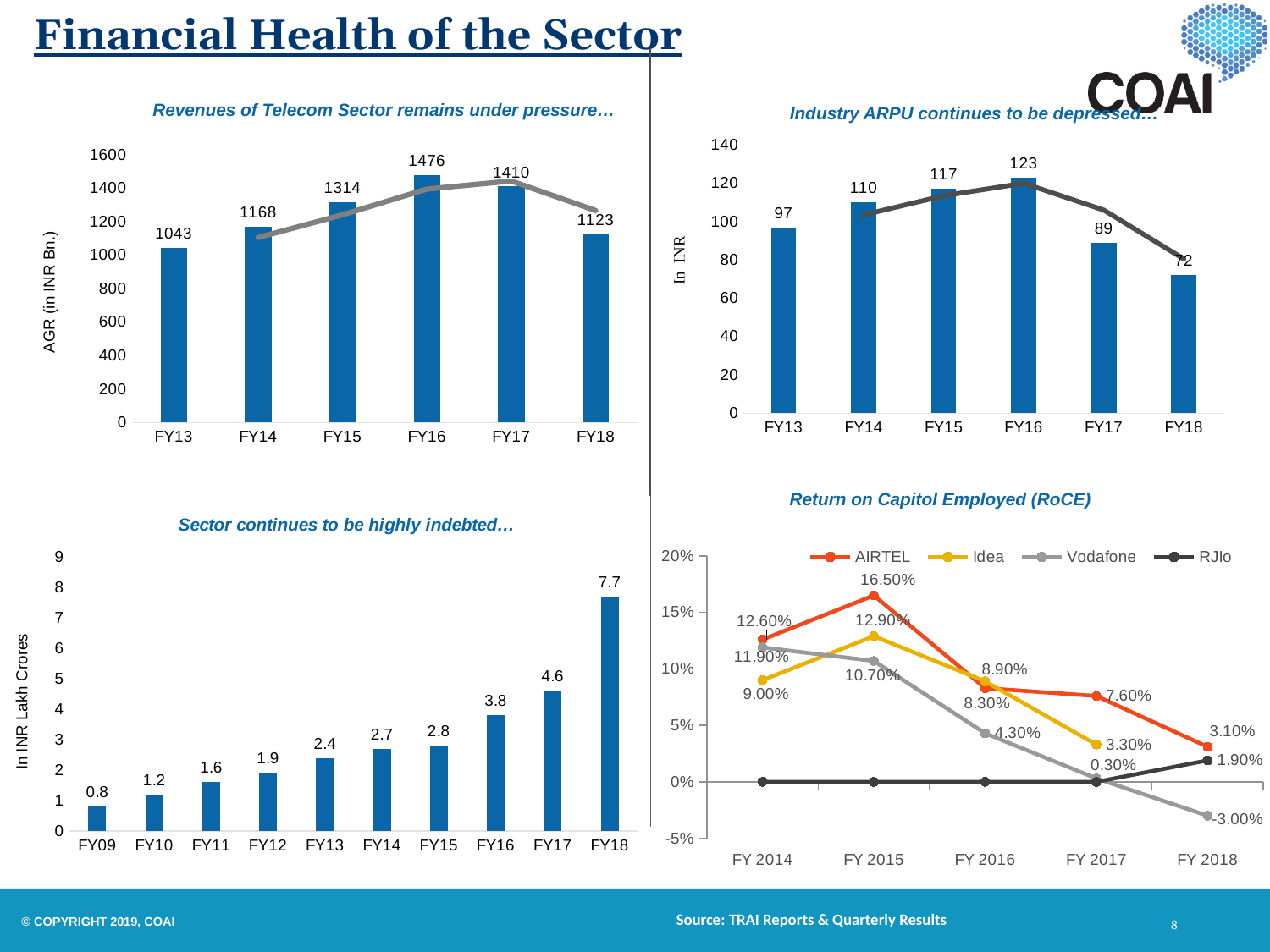

# Financial Health of the Sector
Revenues of Telecom Sector remains under pressure…
Industry ARPU continues to be depressed…

### Chart

| Category | Industry ARPU |
|---|---|
| FY13 | 97.0 |
| FY14 | 110.0 |
| FY15 | 117.0 |
| FY16 | 123.0 |
| FY17 | 89.0 |
| FY18 | 72.0 |

### Chart

| Category | Industry AGR |
|---|---|
| FY13 | 1043.0 |
| FY14 | 1168.0 |
| FY15 | 1314.0 |
| FY16 | 1476.0 |
| FY17 | 1410.0 |
| FY18 | 1123.0 |
Return on Capitol Employed (RoCE)

### Chart: Sector continues to be highly indebted…

| Category | Industry Debt |
|---|---|
| FY09 | 0.8 |
| FY10 | 1.2 |
| FY11 | 1.6 |
| FY12 | 1.9 |
| FY13 | 2.4 |
| FY14 | 2.7 |
| FY15 | 2.8 |
| FY16 | 3.8 |
| FY17 | 4.6 |
| FY18 | 7.7 |

### Chart

| Category | AIRTEL | Idea | Vodafone |  |
|---|---|---|---|---|
| FY 2014 | 0.126 | 0.09 | 0.119 | 0.0 |
| FY 2015 | 0.165 | 0.129 | 0.107 | 0.0 |
| FY 2016 | 0.083 | 0.089 | 0.043 | 0.0 |
| FY 2017 | 0.076 | 0.033 | 0.003 | 0.0 |
| FY 2018 | 0.031 | None | -0.03 | 0.019 |
In INR Lakh Crores
Source: TRAI Reports & Quarterly Results